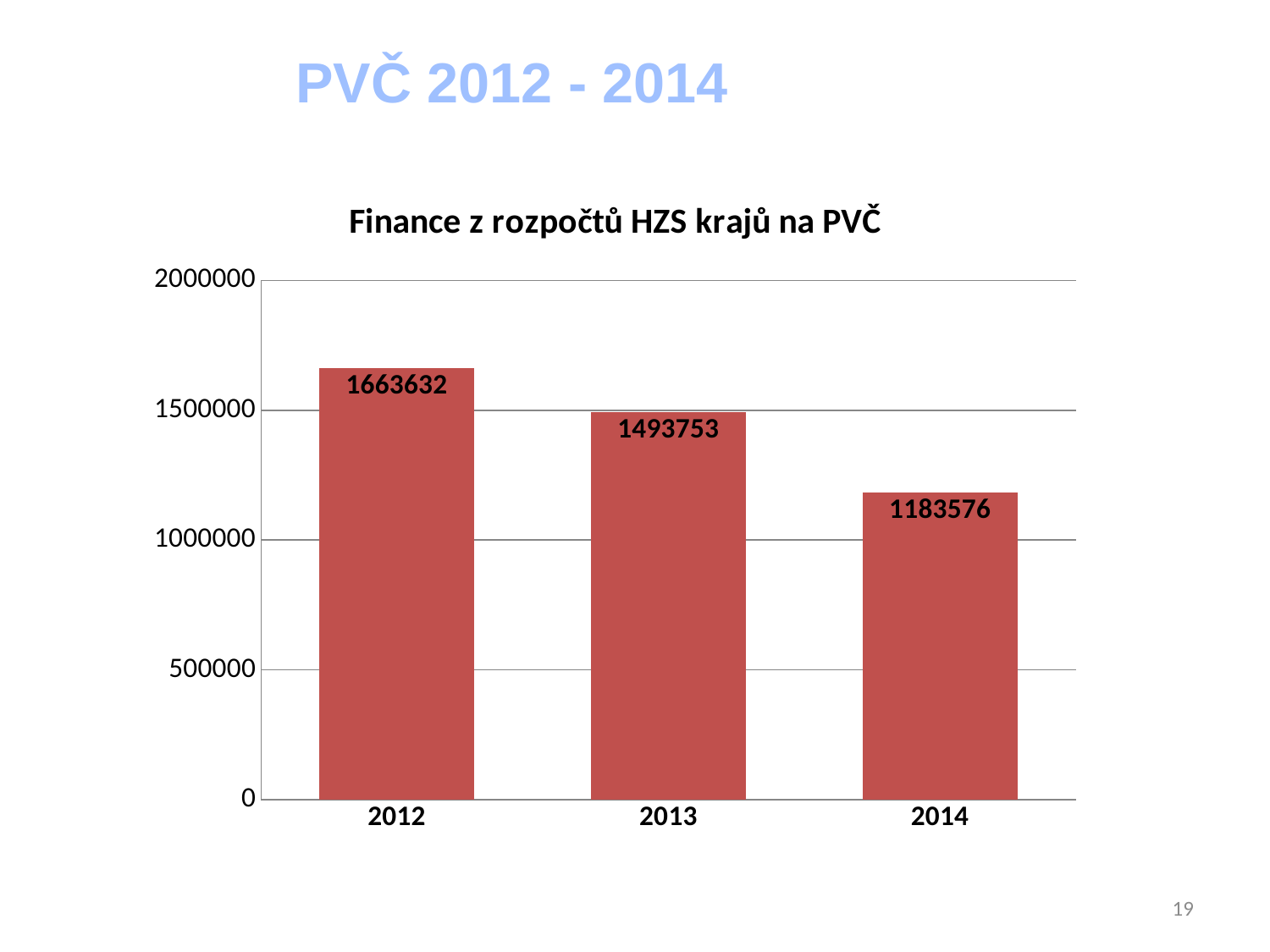

PVČ 2012 - 2014

### Chart: Finance z rozpočtů HZS krajů na PVČ

| Category |  |
|---|---|
| 2012 | 1663632.0 |
| 2013 | 1493753.0 |
| 2014 | 1183576.0 |
19